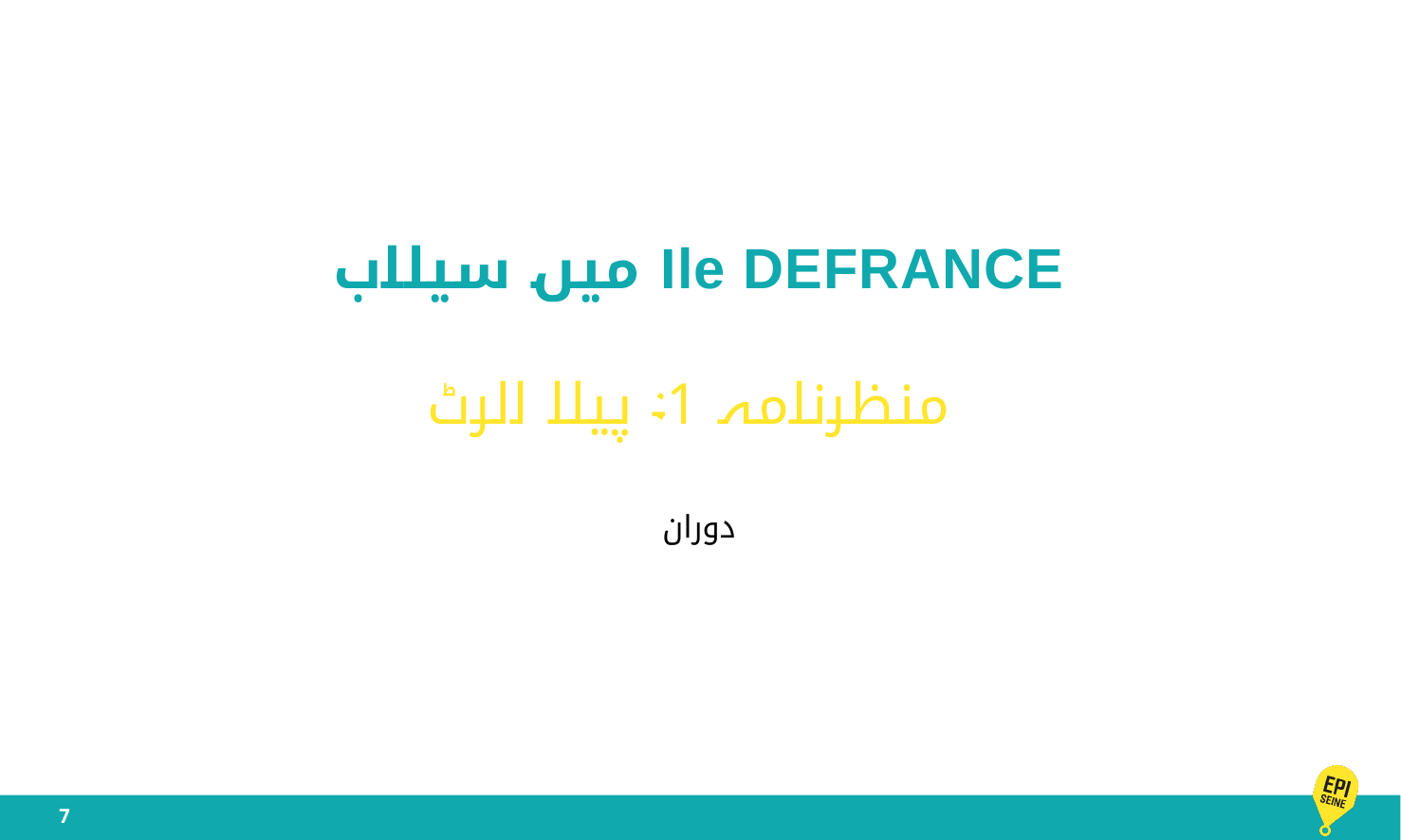

Ile DEFRANCE میں سیلاب

 منظرنامہ 1: پیلا الرٹ
دوران